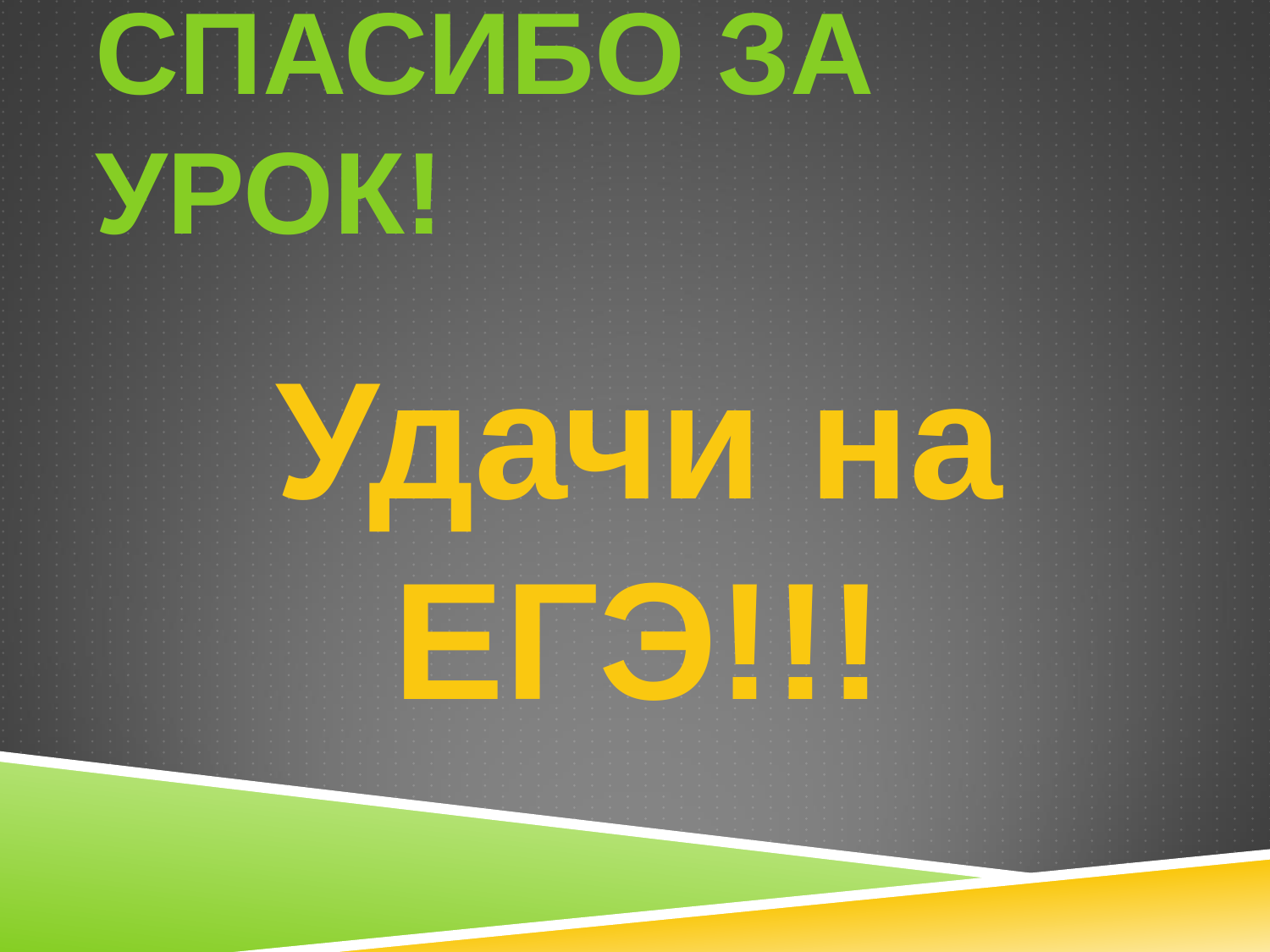

# Спасибо за урок!
Удачи на ЕГЭ!!!